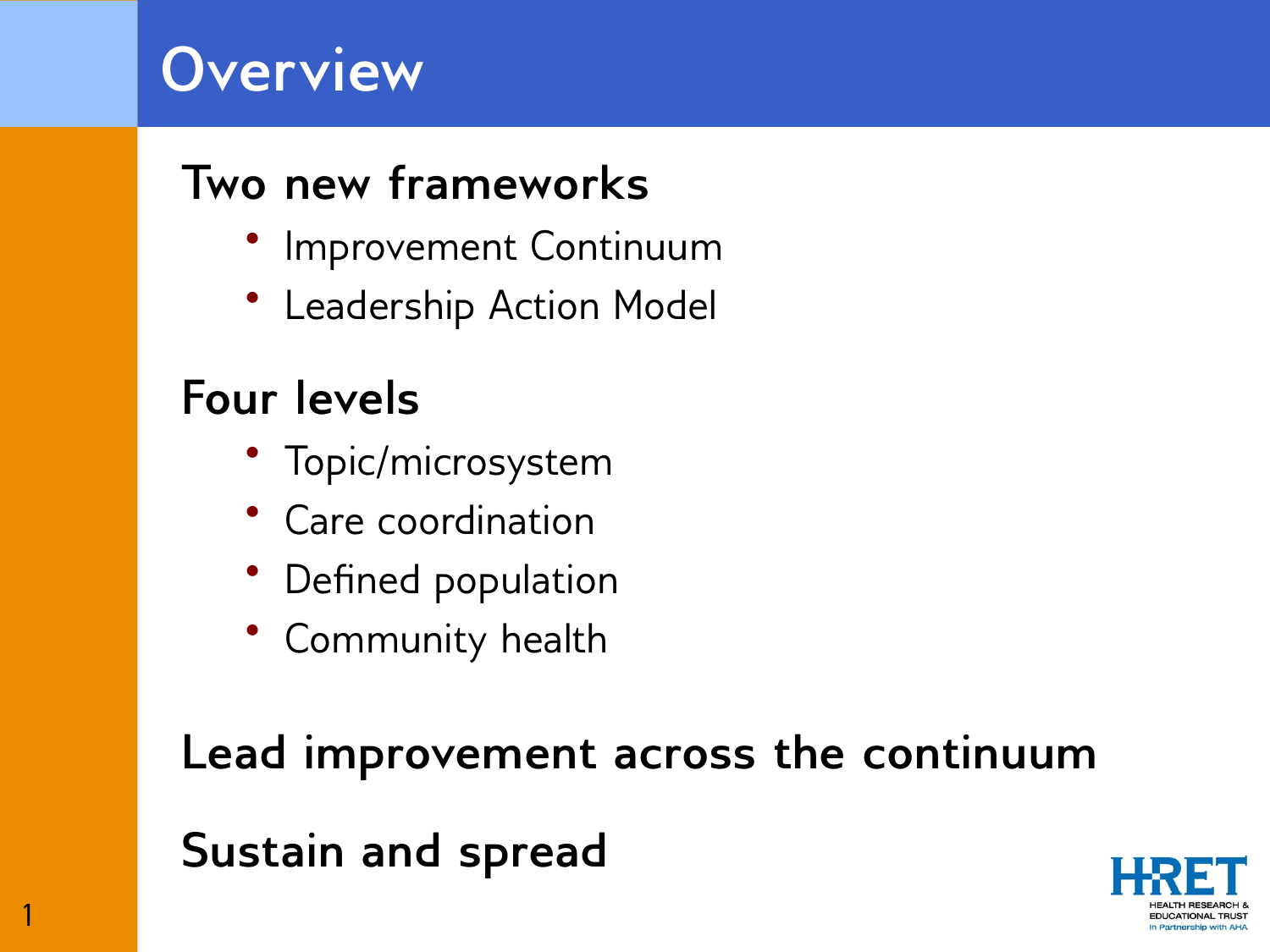

# Overview
Two new frameworks
Improvement Continuum
Leadership Action Model

Four levels
Topic/microsystem
Care coordination
Defined population
Community health

Lead improvement across the continuum

Sustain and spread
1